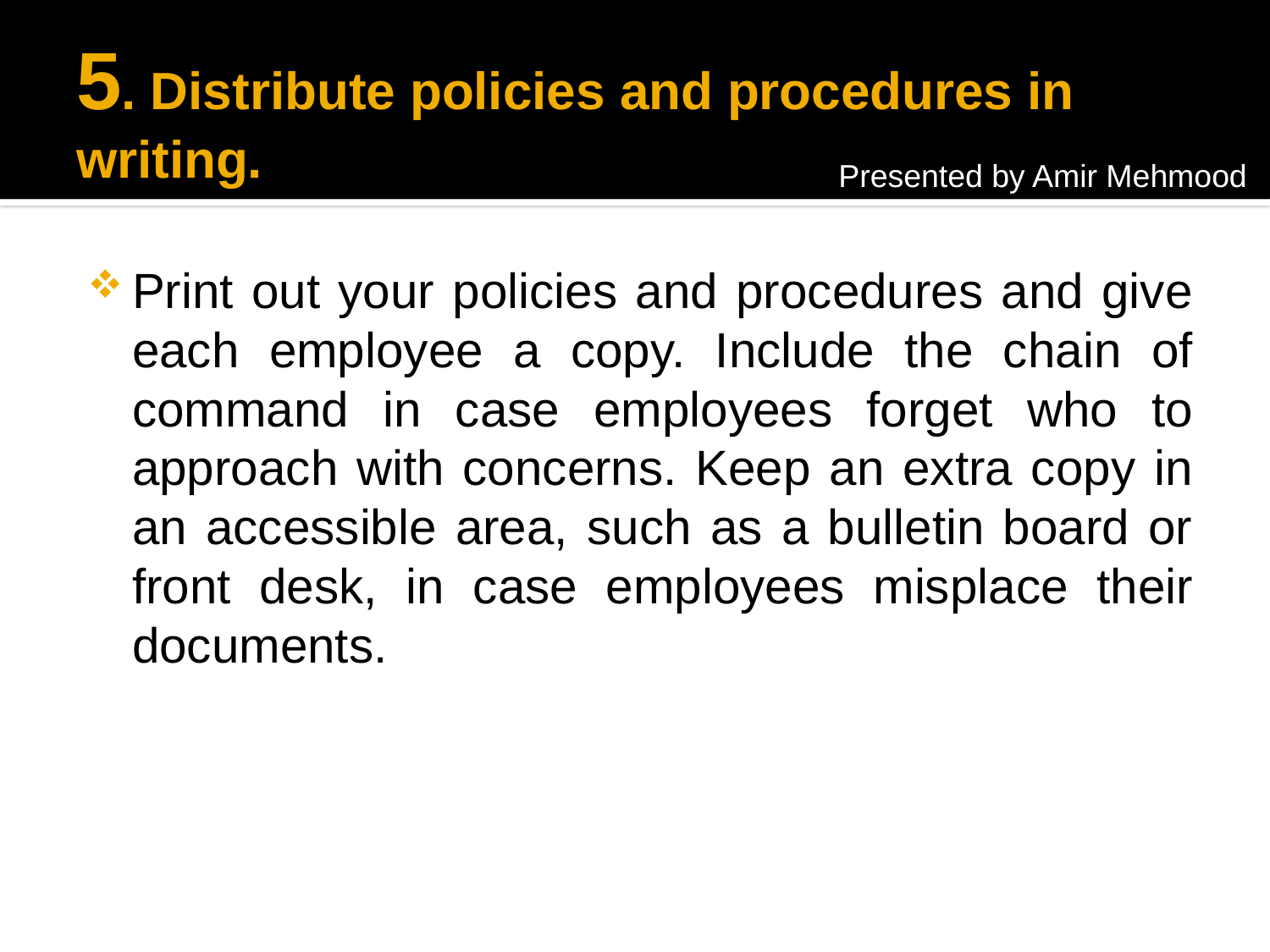

# 5. Distribute policies and procedures in writing.
Presented by Amir Mehmood
Print out your policies and procedures and give each employee a copy. Include the chain of command in case employees forget who to approach with concerns. Keep an extra copy in an accessible area, such as a bulletin board or front desk, in case employees misplace their documents.